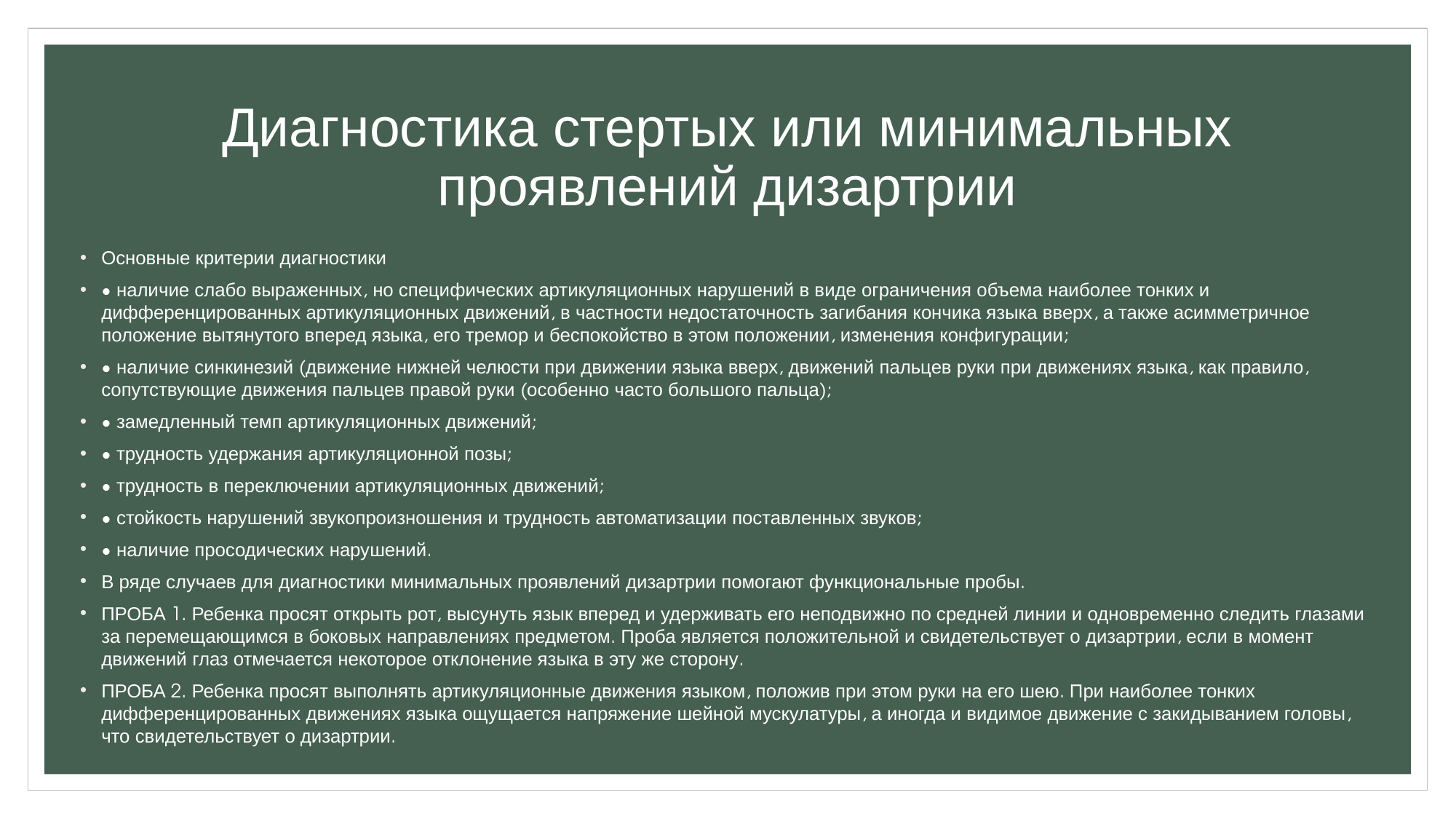

# Диагностика стертых или минимальных проявлений дизартрии
Основные критерии диагностики
• наличие слабо выраженных, но специфических артикуляционных нарушений в виде ограничения объема наиболее тонких и дифференцированных артикуляционных движений, в частности недостаточность загибания кончика языка вверх, а также асимметричное положение вытянутого вперед языка, его тремор и беспокойство в этом положении, изменения конфигурации;
• наличие синкинезий (движение нижней челюсти при движении языка вверх, движений пальцев руки при движениях языка, как правило, сопутствующие движения пальцев правой руки (особенно часто большого пальца);
• замедленный темп артикуляционных движений;
• трудность удержания артикуляционной позы;
• трудность в переключении артикуляционных движений;
• стойкость нарушений звукопроизношения и трудность автоматизации поставленных звуков;
• наличие просодических нарушений.
В ряде случаев для диагностики минимальных проявлений дизартрии помогают функциональные пробы.
ПРОБА 1. Ребенка просят открыть рот, высунуть язык вперед и удерживать его неподвижно по средней линии и одновременно следить глазами за перемещающимся в боковых направлениях предметом. Проба является положительной и свидетельствует о дизартрии, если в момент движений глаз отмечается некоторое отклонение языка в эту же сторону.
ПРОБА 2. Ребенка просят выполнять артикуляционные движения языком, положив при этом руки на его шею. При наиболее тонких дифференцированных движениях языка ощущается напряжение шейной мускулатуры, а иногда и видимое движение с закидыванием головы, что свидетельствует о дизартрии.